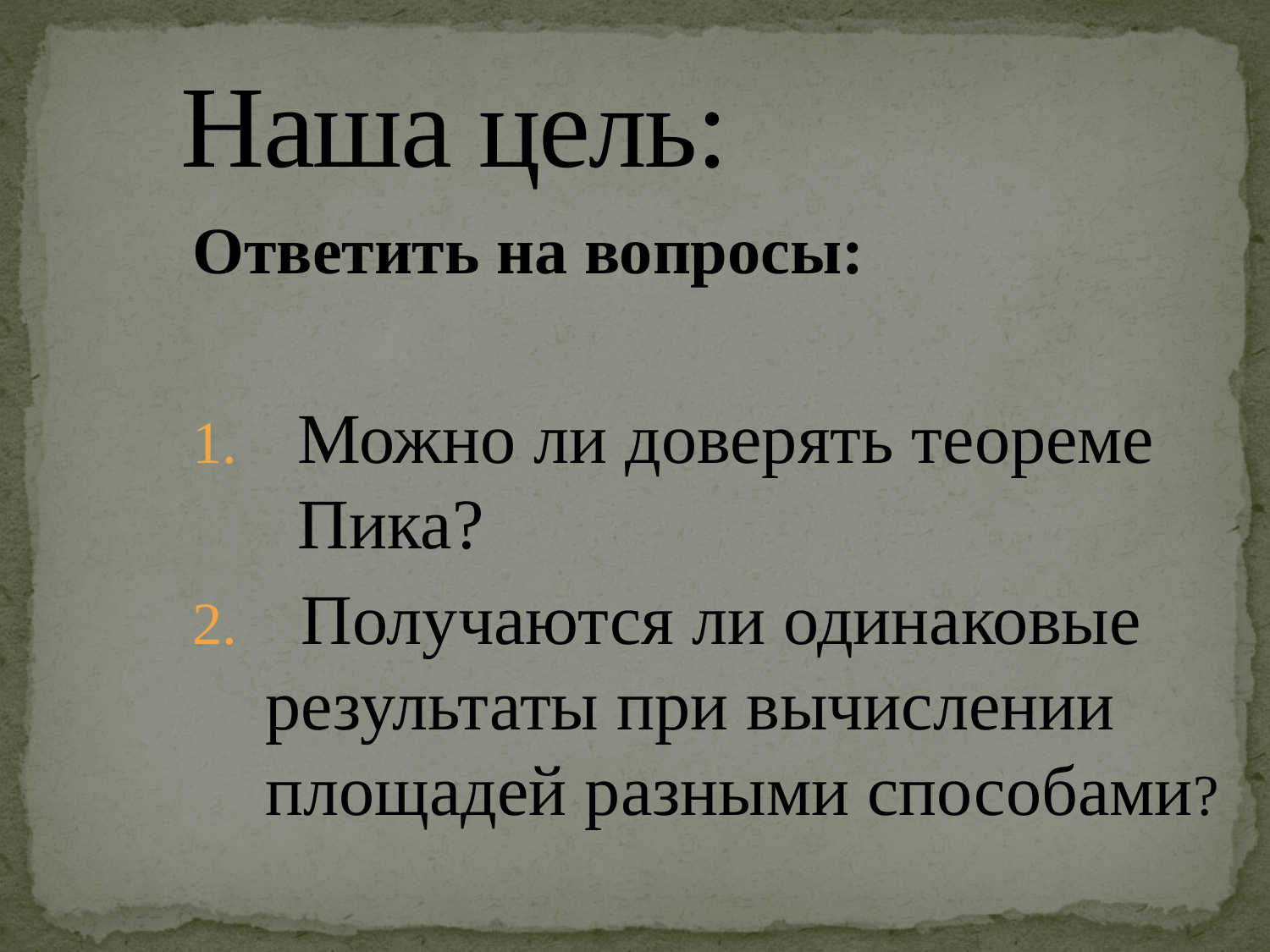

# Наша цель:
Ответить на вопросы:

Можно ли доверять теореме Пика?
  Получаются ли одинаковые     результаты при вычислении площадей разными способами?